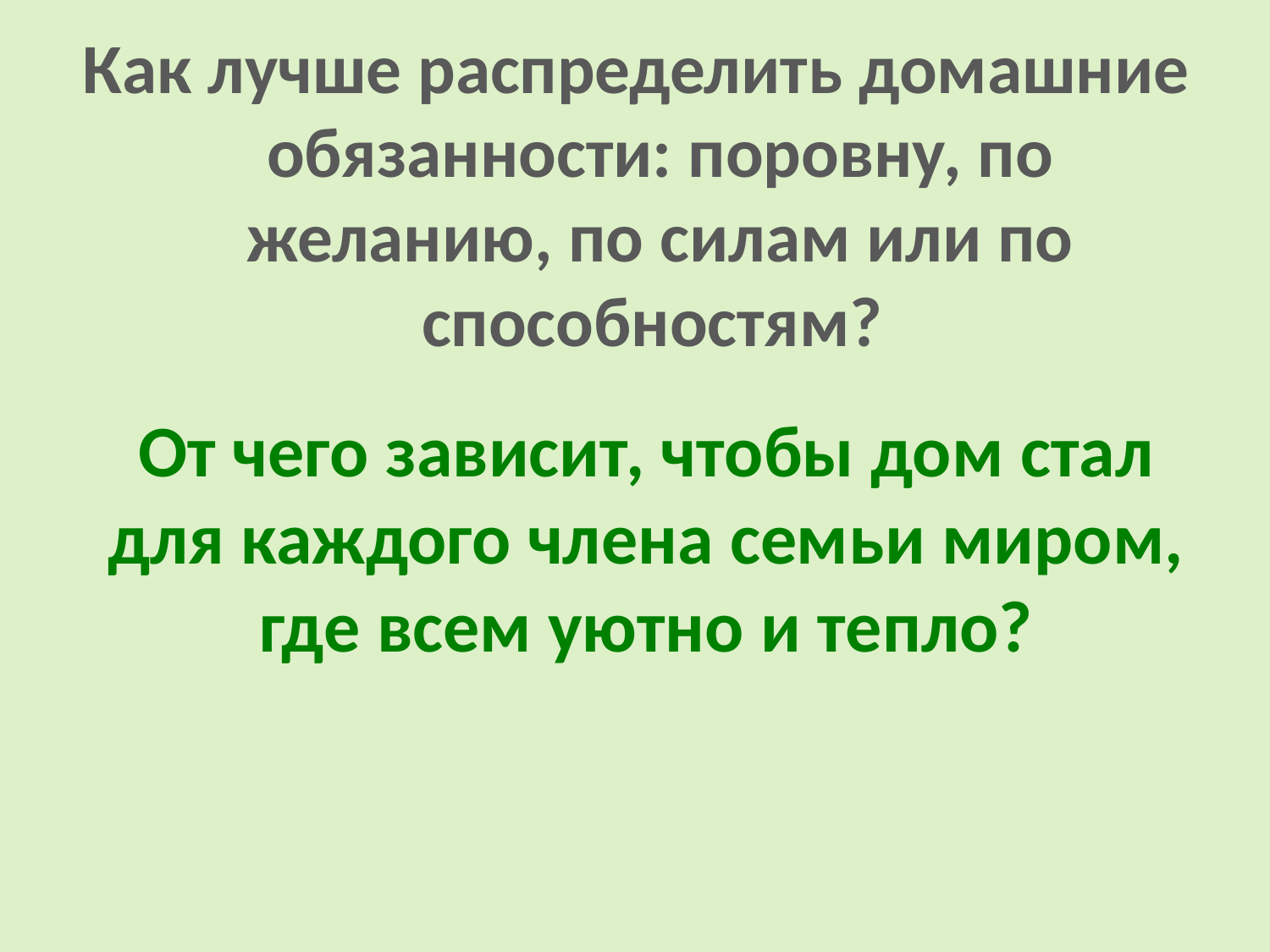

Как лучше распределить домашние обязанности: поровну, по желанию, по силам или по способностям?
# От чего зависит, чтобы дом стал для каждого члена семьи миром, где всем уютно и тепло?